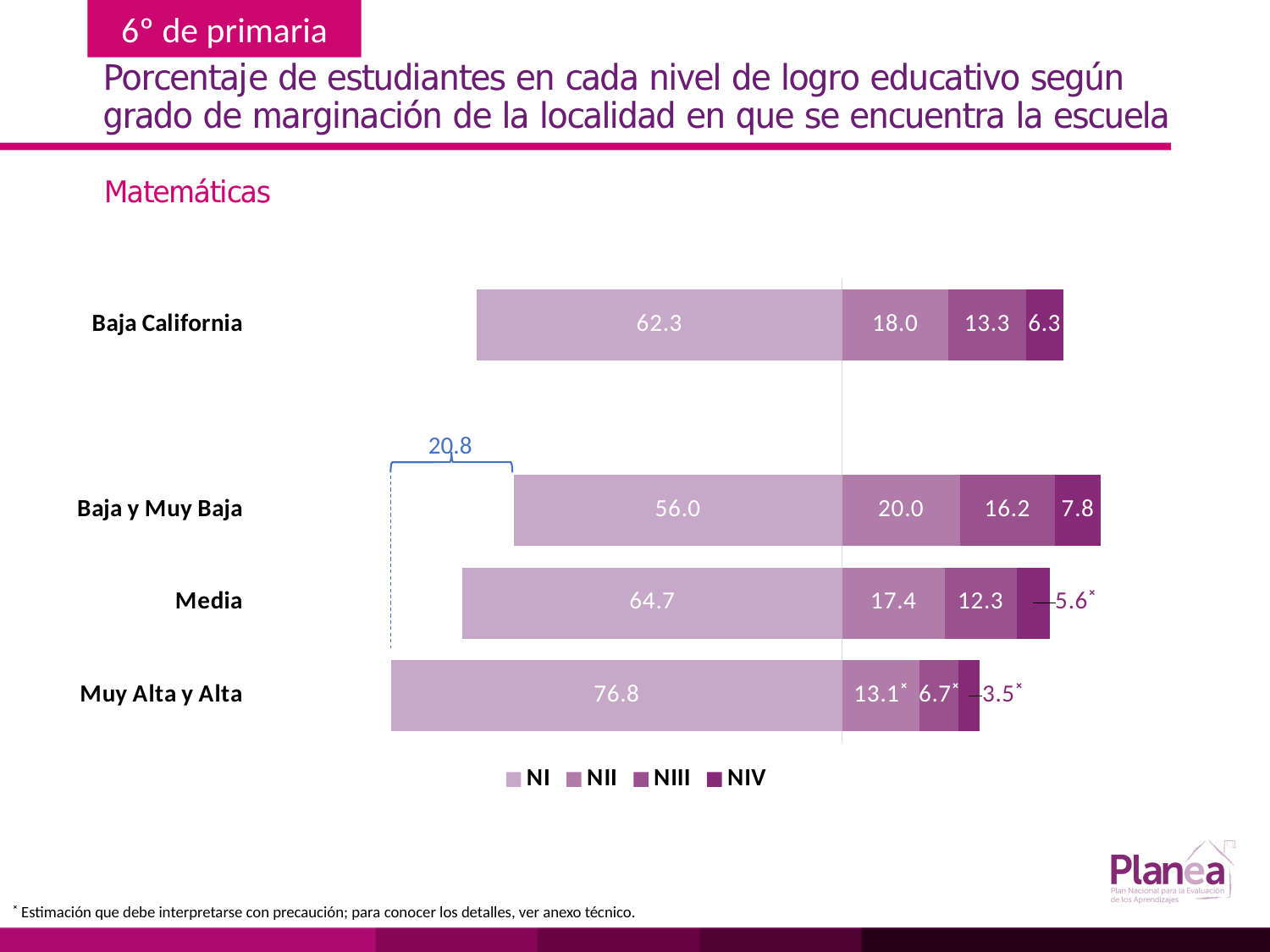

# Porcentaje de estudiantes en cada nivel de logro educativo según grado de marginación de la localidad en que se encuentra la escuela

Matemáticas

### Chart

| Category |  |  |  |  |
|---|---|---|---|---|
| Muy Alta y Alta | -76.8 | 13.1 | 6.7 | 3.5 |
| Media | -64.7 | 17.4 | 12.3 | 5.6 |
| Baja y Muy Baja | -56.0 | 20.0 | 16.2 | 7.8 |
|  | None | None | None | None |
| Baja California | -62.3 | 18.0 | 13.3 | 6.3 |
20.8
˟ Estimación que debe interpretarse con precaución; para conocer los detalles, ver anexo técnico.